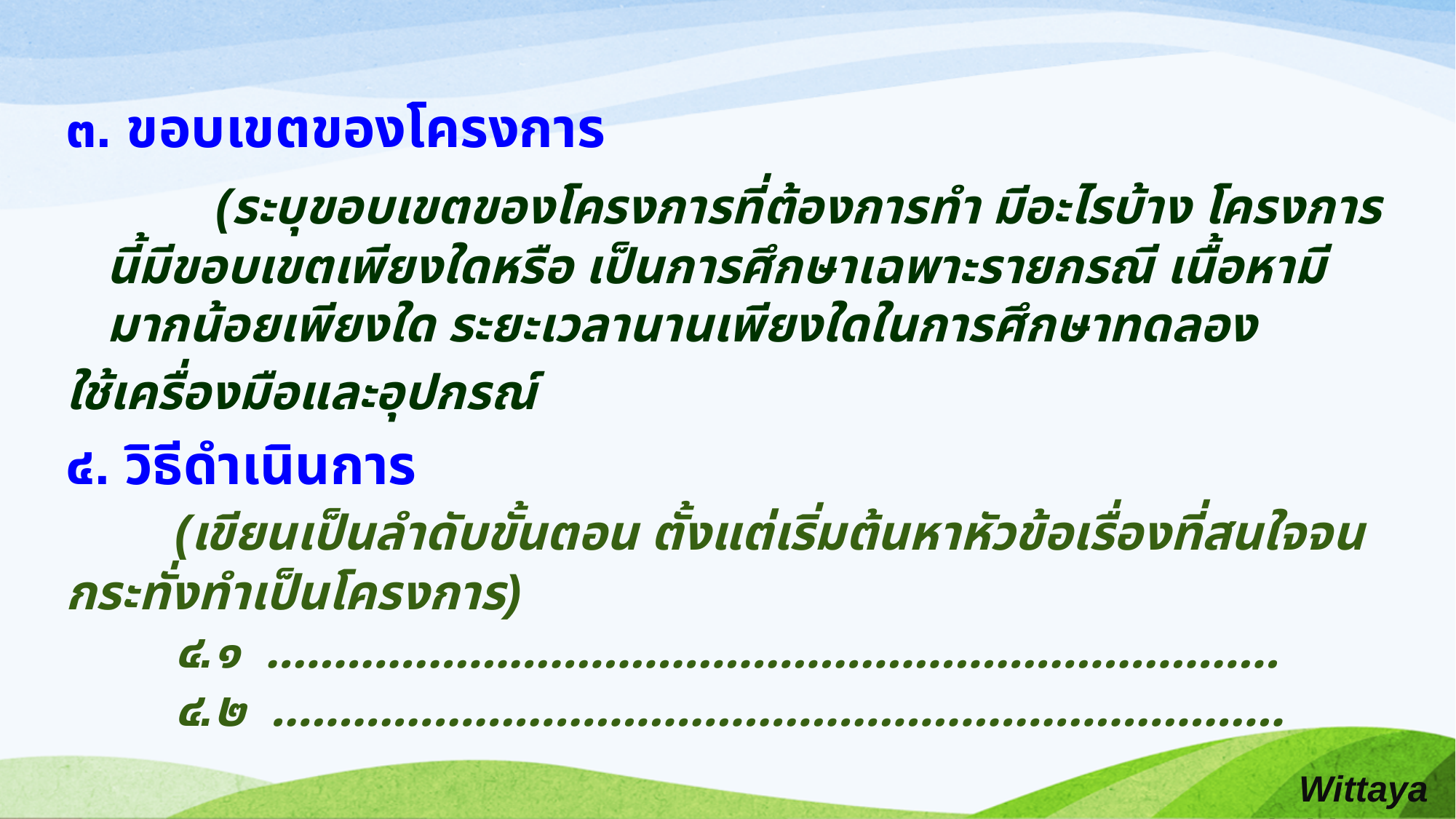

๓. ขอบเขตของโครงการ
		(ระบุขอบเขตของโครงการที่ต้องการทำ มีอะไรบ้าง โครงการนี้มีขอบเขตเพียงใดหรือ เป็นการศึกษาเฉพาะรายกรณี เนื้อหามีมากน้อยเพียงใด ระยะเวลานานเพียงใดในการศึกษาทดลอง
ใช้เครื่องมือและอุปกรณ์
๔. วิธีดำเนินการ
	(เขียนเป็นลำดับขั้นตอน ตั้งแต่เริ่มต้นหาหัวข้อเรื่องที่สนใจจนกระทั่งทำเป็นโครงการ)
	๔.๑  …………………………………………………………………
	๔.๒  …………………………………………………………………
Wittaya Jaiwithee ...